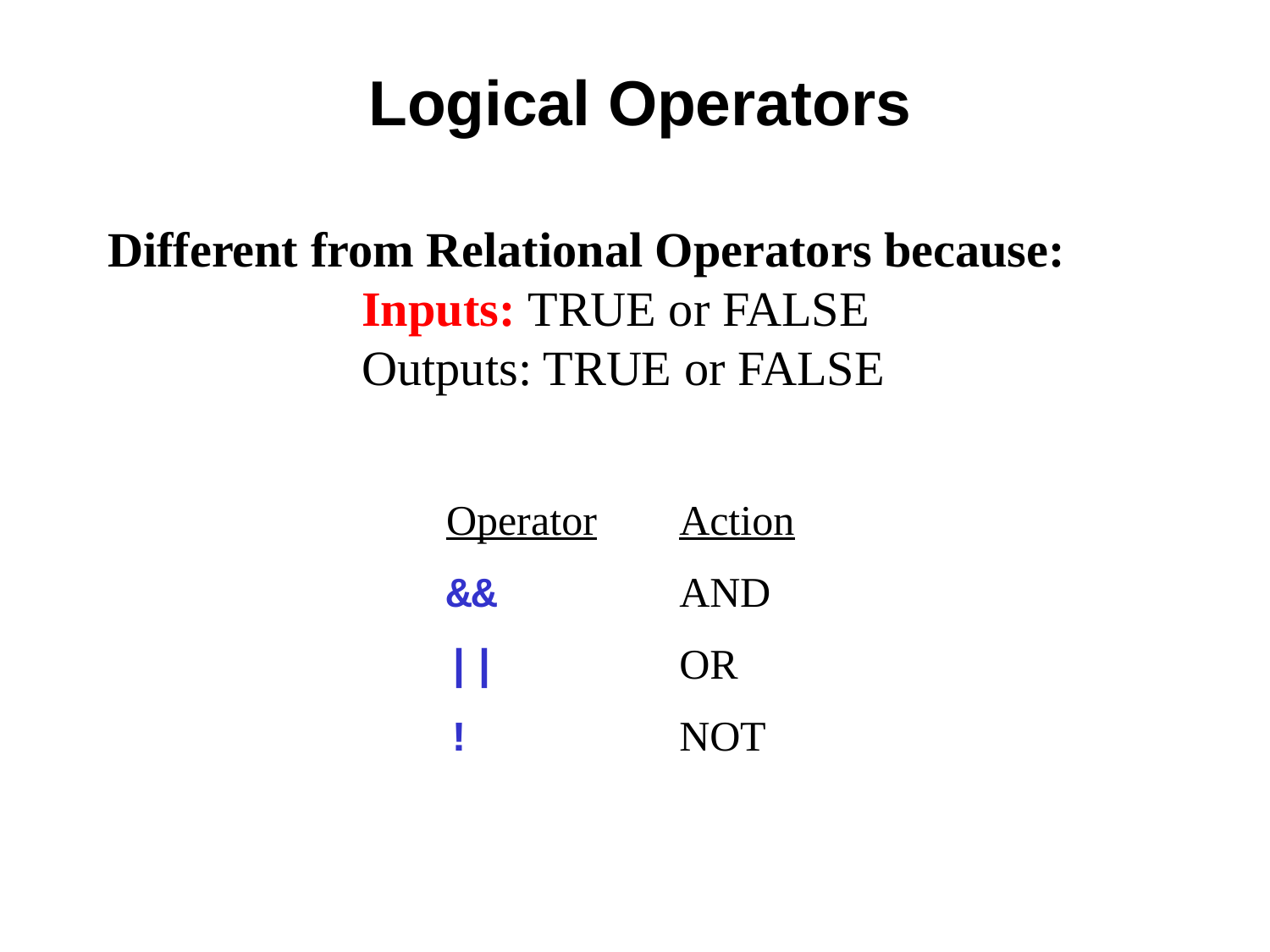

# Logical Operators

Different from Relational Operators because:
		Inputs: TRUE or FALSE
		Outputs: TRUE or FALSE
Operator
&&
||
!
Action
AND
OR
NOT